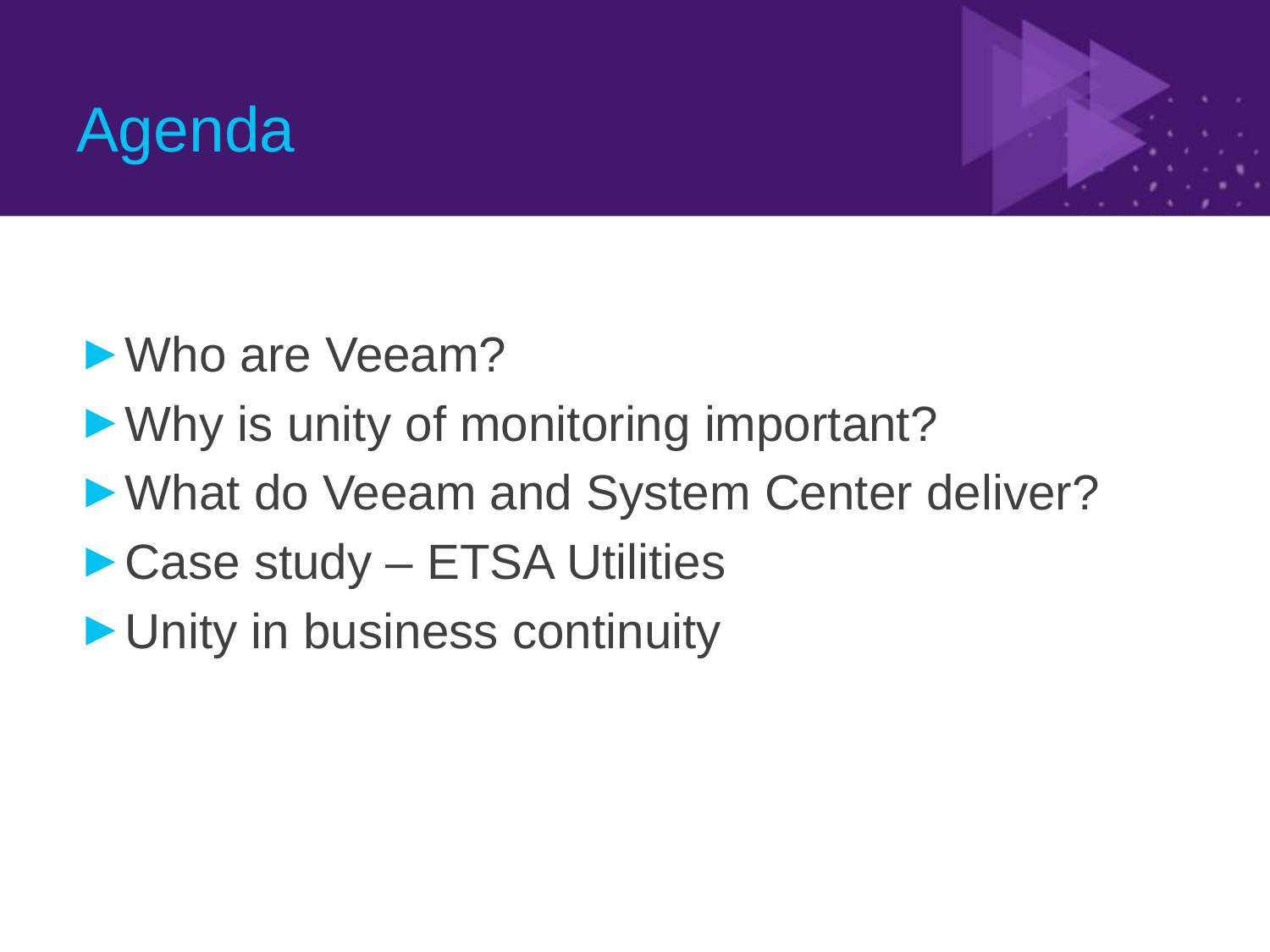

# Agenda
Who are Veeam?
Why is unity of monitoring important?
What do Veeam and System Center deliver?
Case study – ETSA Utilities
Unity in business continuity